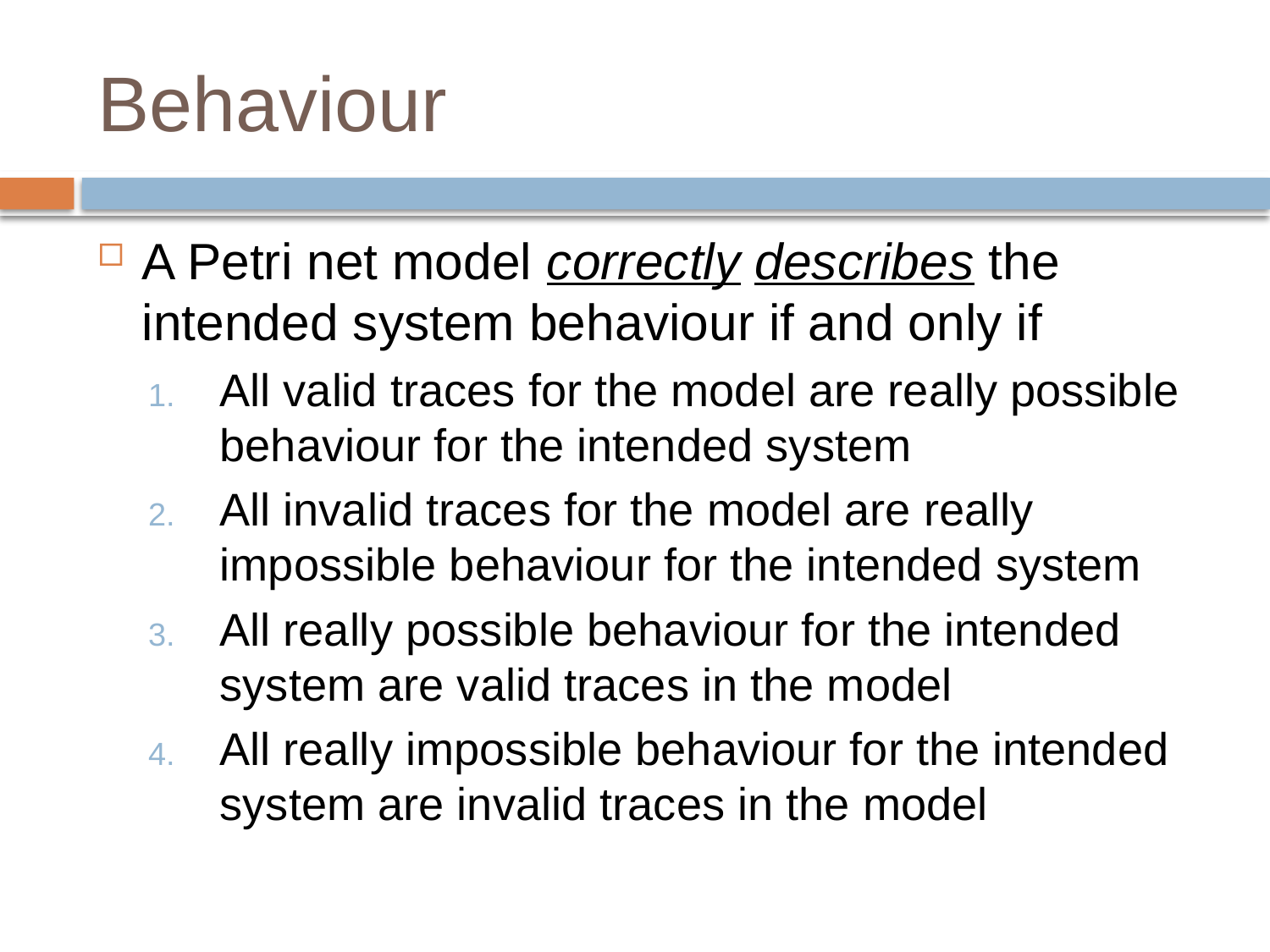

# Behaviour
A Petri net model correctly describes the intended system behaviour if and only if
All valid traces for the model are really possible behaviour for the intended system
All invalid traces for the model are really impossible behaviour for the intended system
All really possible behaviour for the intended system are valid traces in the model
All really impossible behaviour for the intended system are invalid traces in the model